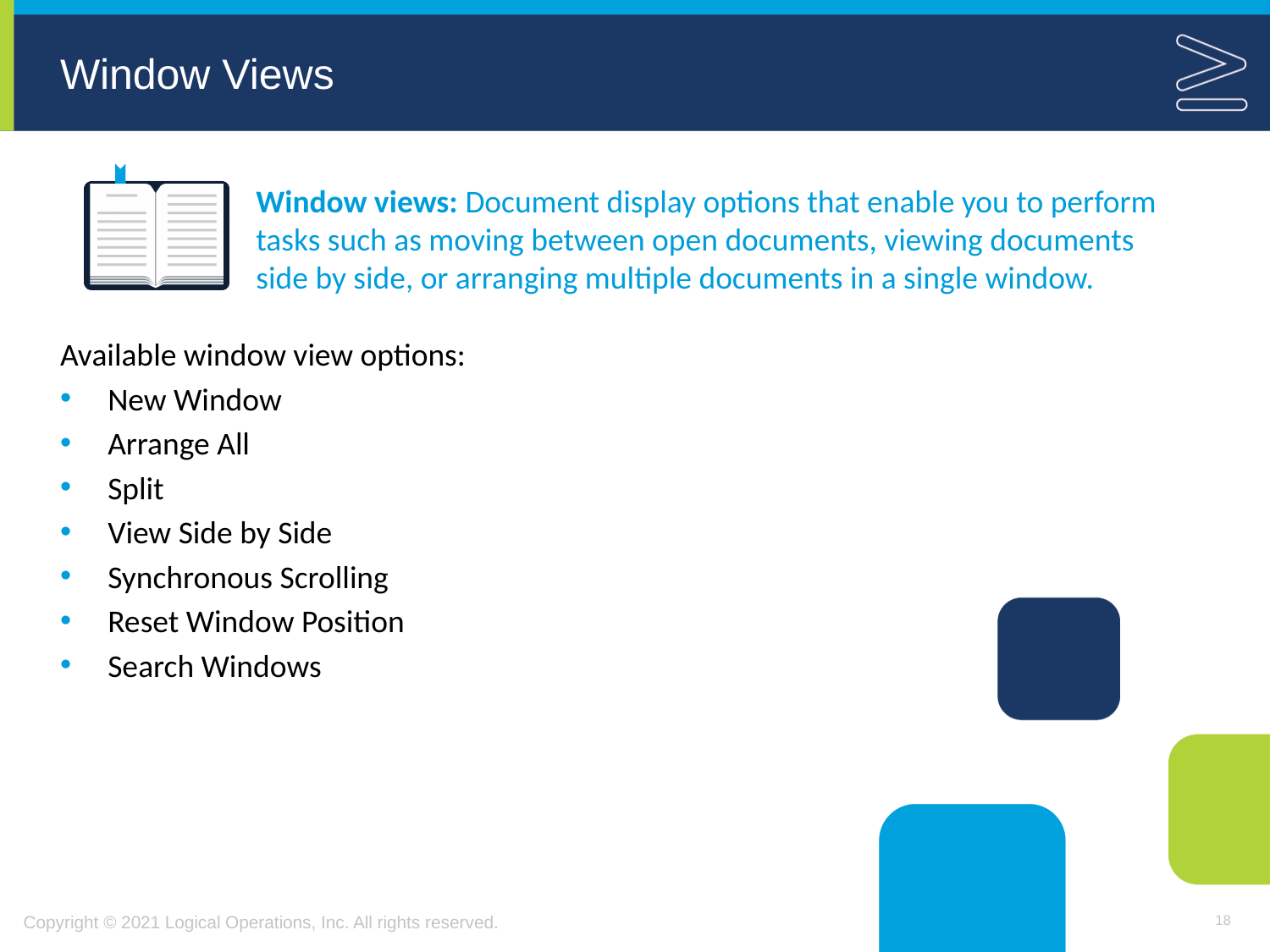

# Window Views
Window views: Document display options that enable you to perform tasks such as moving between open documents, viewing documents side by side, or arranging multiple documents in a single window.
Available window view options:
New Window
Arrange All
Split
View Side by Side
Synchronous Scrolling
Reset Window Position
Search Windows
18